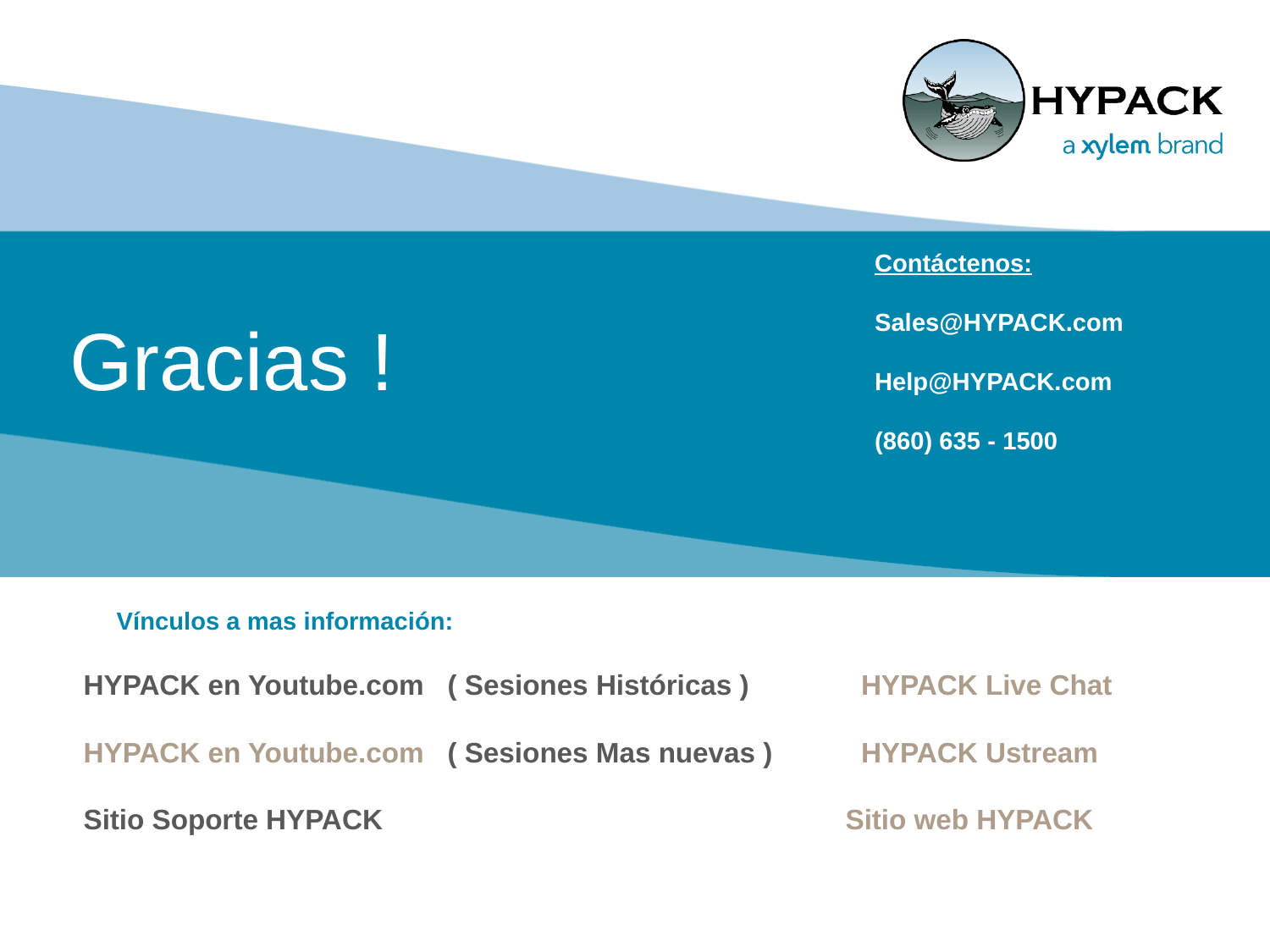

Contáctenos:

Sales@HYPACK.com

Help@HYPACK.com

(860) 635 - 1500

# Gracias !
Vínculos a mas información:
HYPACK en Youtube.com   ( Sesiones Históricas )	  HYPACK Live Chat

HYPACK en Youtube.com   ( Sesiones Mas nuevas )	  HYPACK Ustream

Sitio Soporte HYPACK 				Sitio web HYPACK